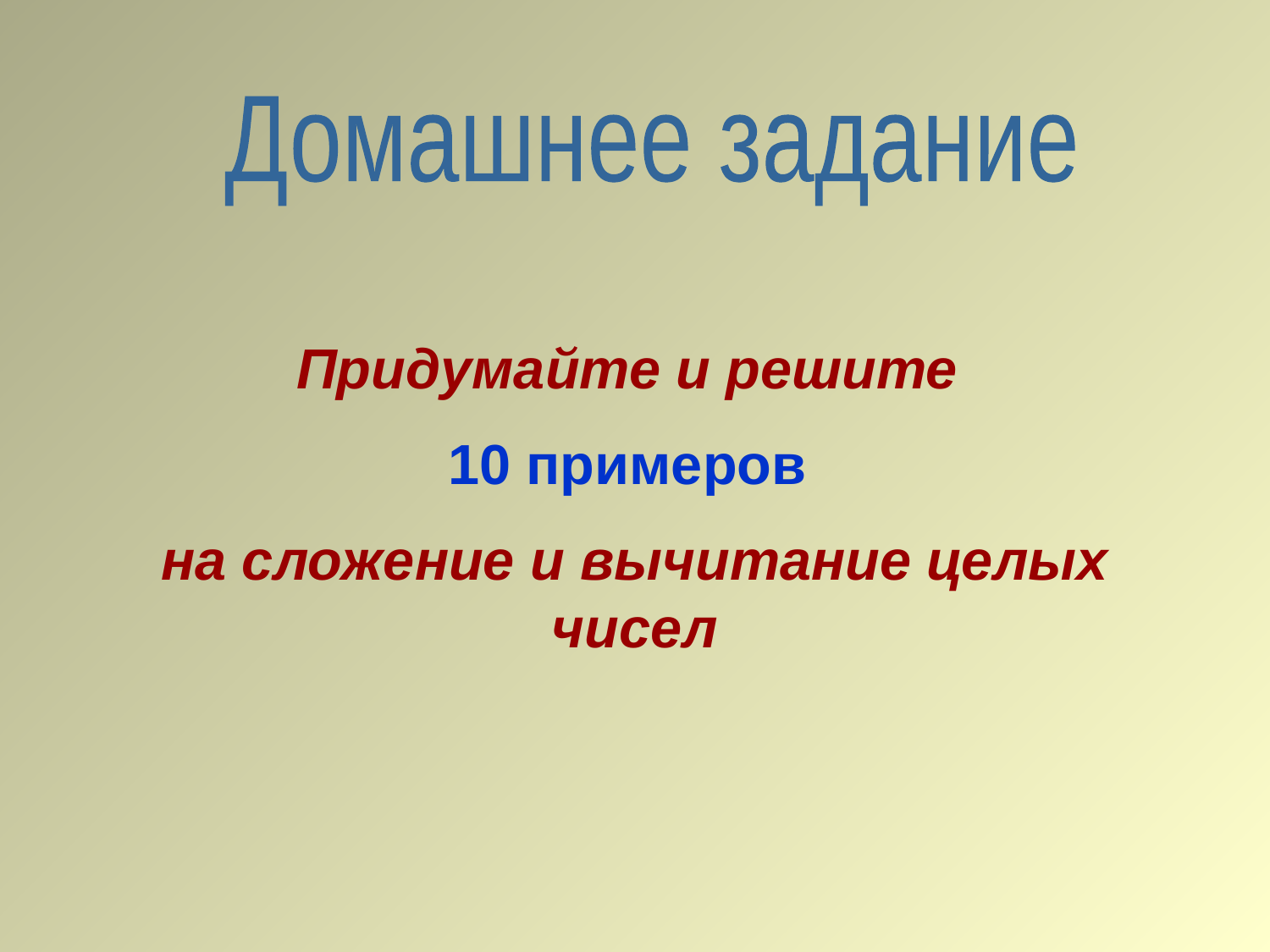

Домашнее задание
Придумайте и решите
10 примеров
на сложение и вычитание целых чисел